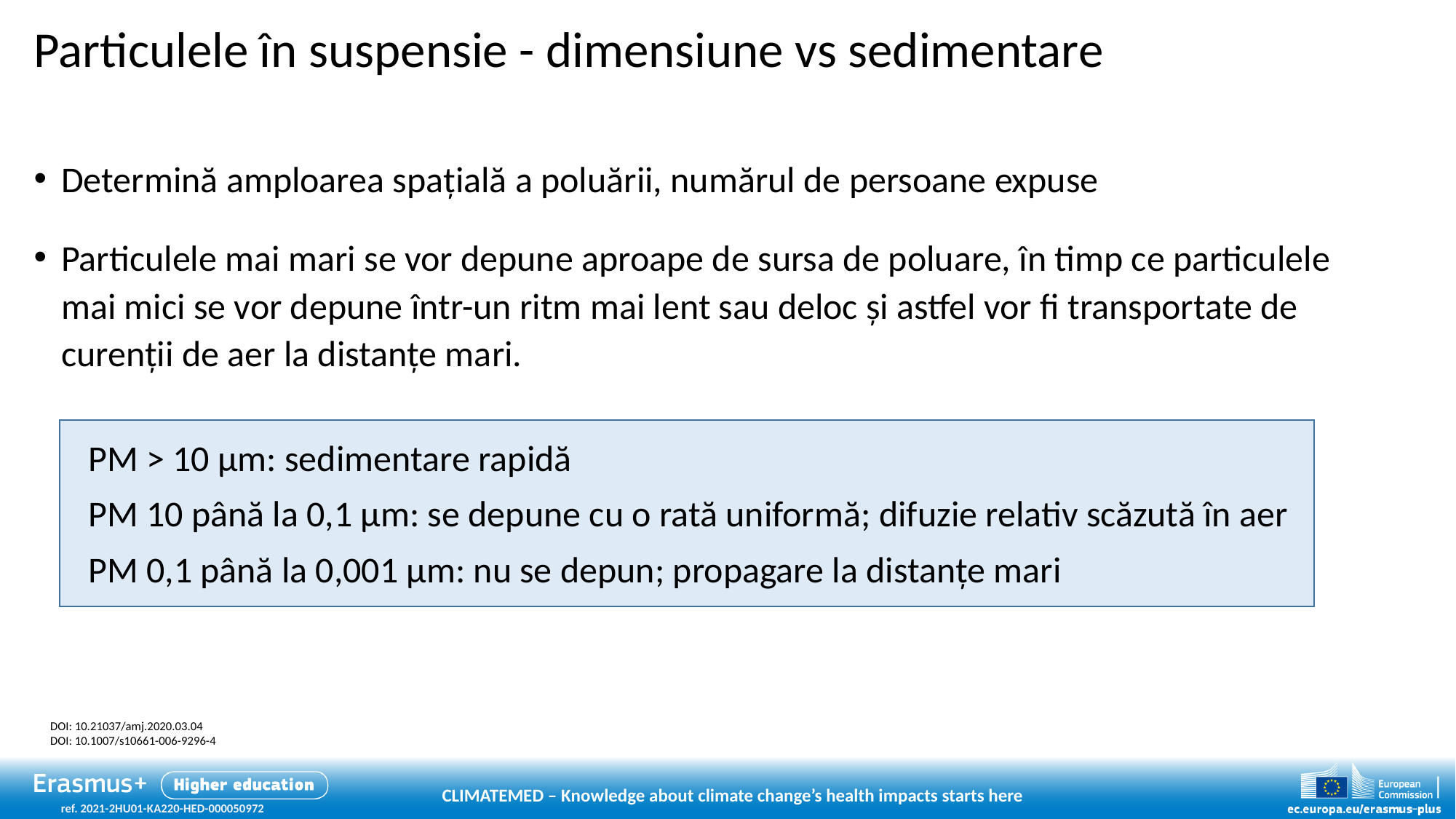

# Particulele în suspensie - dimensiune vs sedimentare
Determină amploarea spațială a poluării, numărul de persoane expuse
Particulele mai mari se vor depune aproape de sursa de poluare, în timp ce particulele mai mici se vor depune într-un ritm mai lent sau deloc și astfel vor fi transportate de curenții de aer la distanțe mari.

PM > 10 μm: sedimentare rapidă
PM 10 până la 0,1 μm: se depune cu o rată uniformă; difuzie relativ scăzută în aer
PM 0,1 până la 0,001 μm: nu se depun; propagare la distanțe mari

DOI: 10.21037/amj.2020.03.04
DOI: 10.1007/s10661-006-9296-4